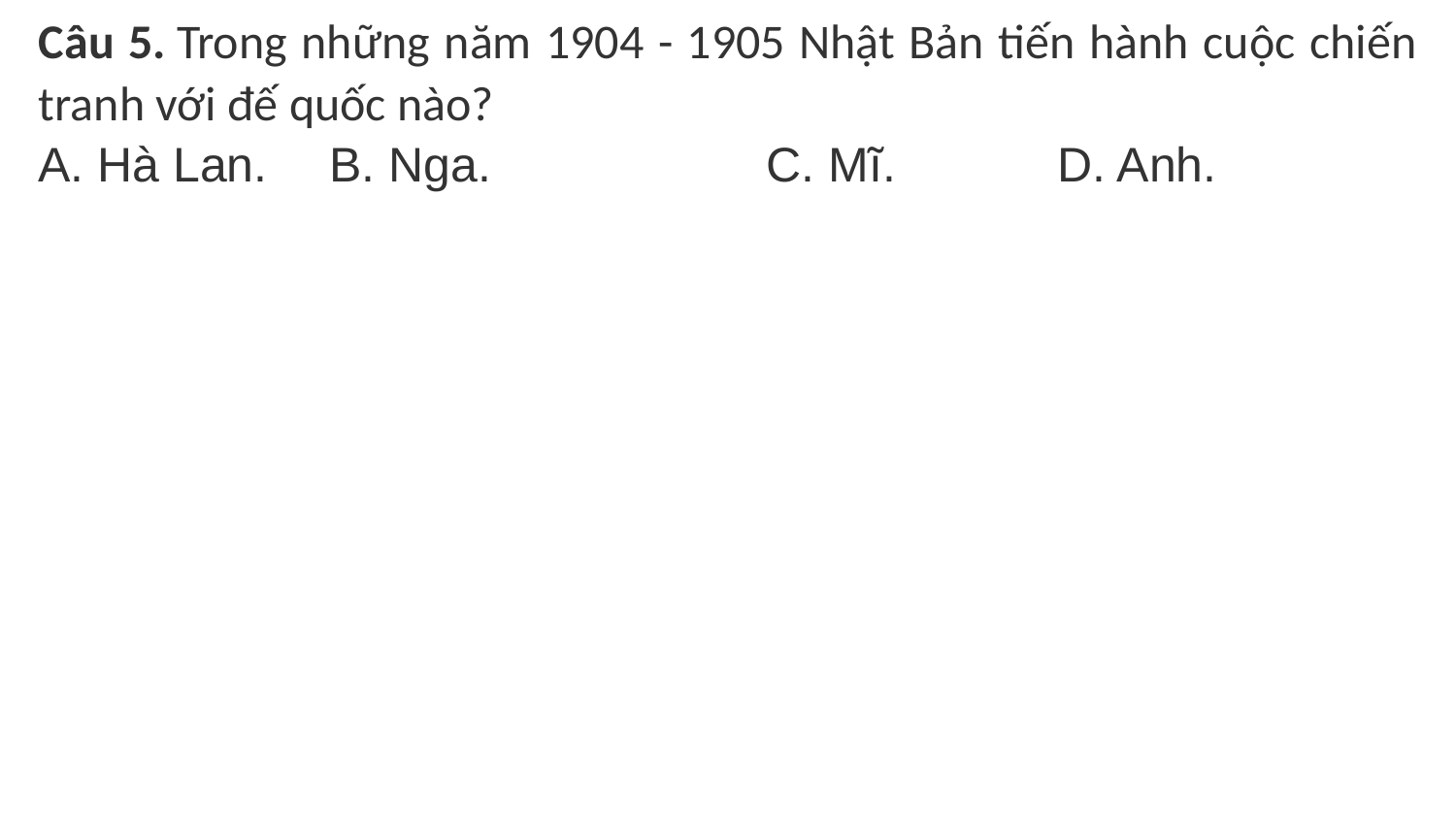

Câu 5. Trong những năm 1904 - 1905 Nhật Bản tiến hành cuộc chiến tranh với đế quốc nào?
A. Hà Lan.	B. Nga.		C. Mĩ.		D. Anh.